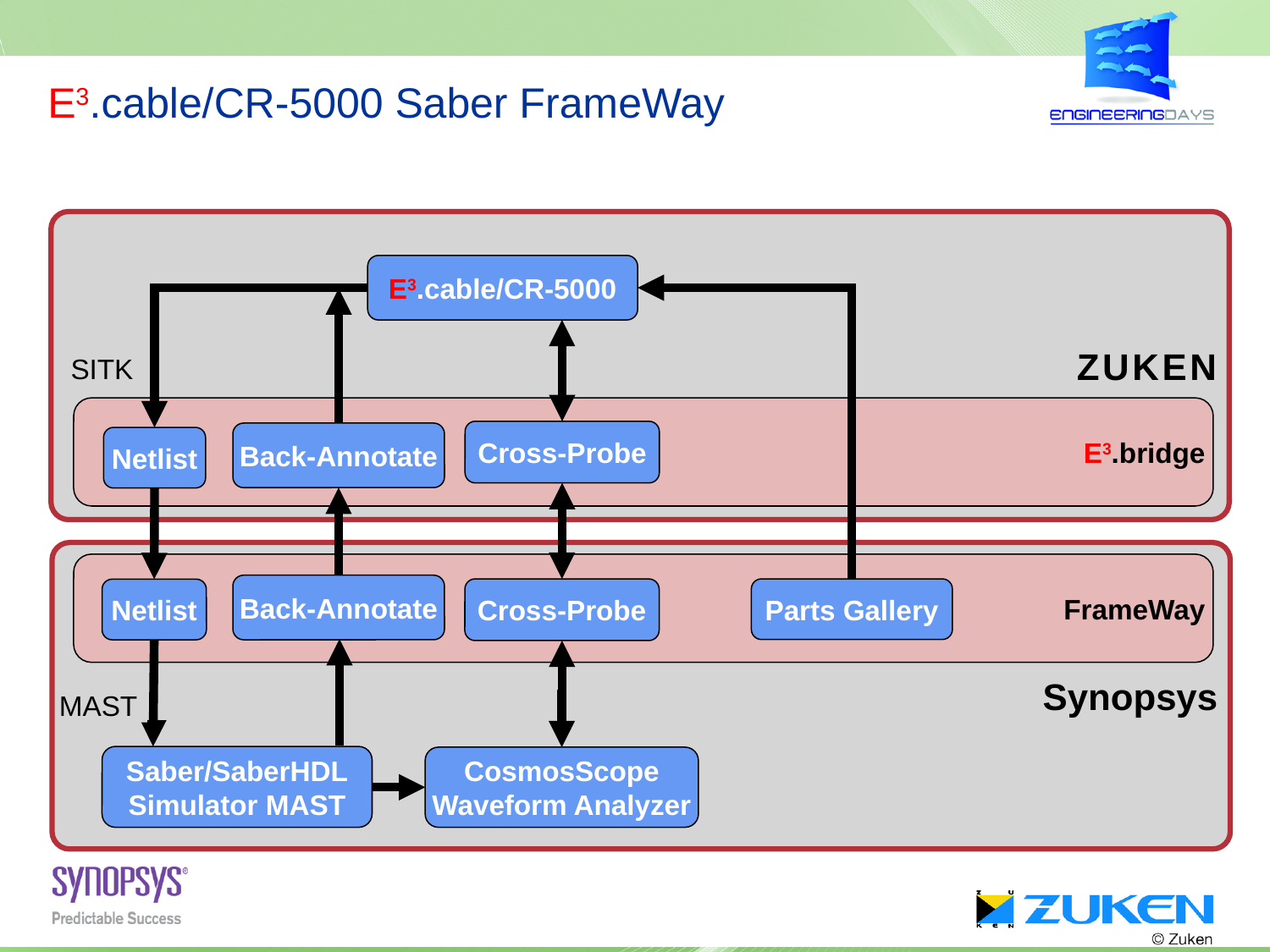

# E3.cable/CR-5000 Saber FrameWay
ZUKEN
E3.cable/CR-5000

SITK
E3.bridge
Cross-Probe
Back-Annotate
Netlist
Synopsys
FrameWay
Back-Annotate
Parts Gallery
Cross-Probe
Netlist
MAST
Saber/SaberHDL
Simulator MAST
CosmosScope
Waveform Analyzer